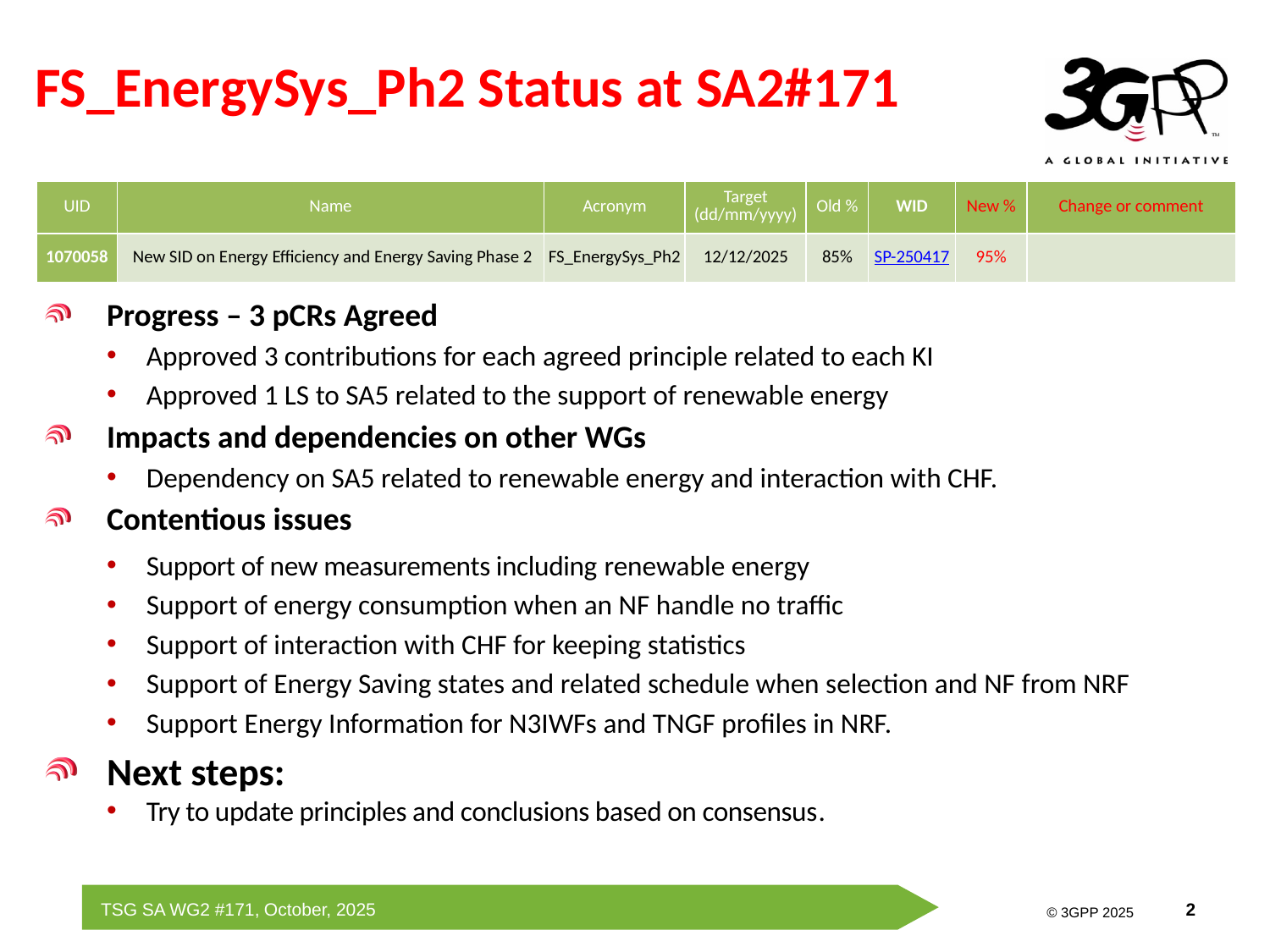

# FS_EnergySys_Ph2 Status at SA2#171
| UID | Name | Acronym | Target (dd/mm/yyyy) | Old % | WID | New % | Change or comment |
| --- | --- | --- | --- | --- | --- | --- | --- |
| 1070058 | New SID on Energy Efficiency and Energy Saving Phase 2 | FS\_EnergySys\_Ph2 | 12/12/2025 | 85% | SP-250417 | 95% |  |
Progress – 3 pCRs Agreed
Approved 3 contributions for each agreed principle related to each KI
Approved 1 LS to SA5 related to the support of renewable energy
Impacts and dependencies on other WGs
Dependency on SA5 related to renewable energy and interaction with CHF.
Contentious issues
Support of new measurements including renewable energy
Support of energy consumption when an NF handle no traffic
Support of interaction with CHF for keeping statistics
Support of Energy Saving states and related schedule when selection and NF from NRF
Support Energy Information for N3IWFs and TNGF profiles in NRF.
Next steps:
Try to update principles and conclusions based on consensus.